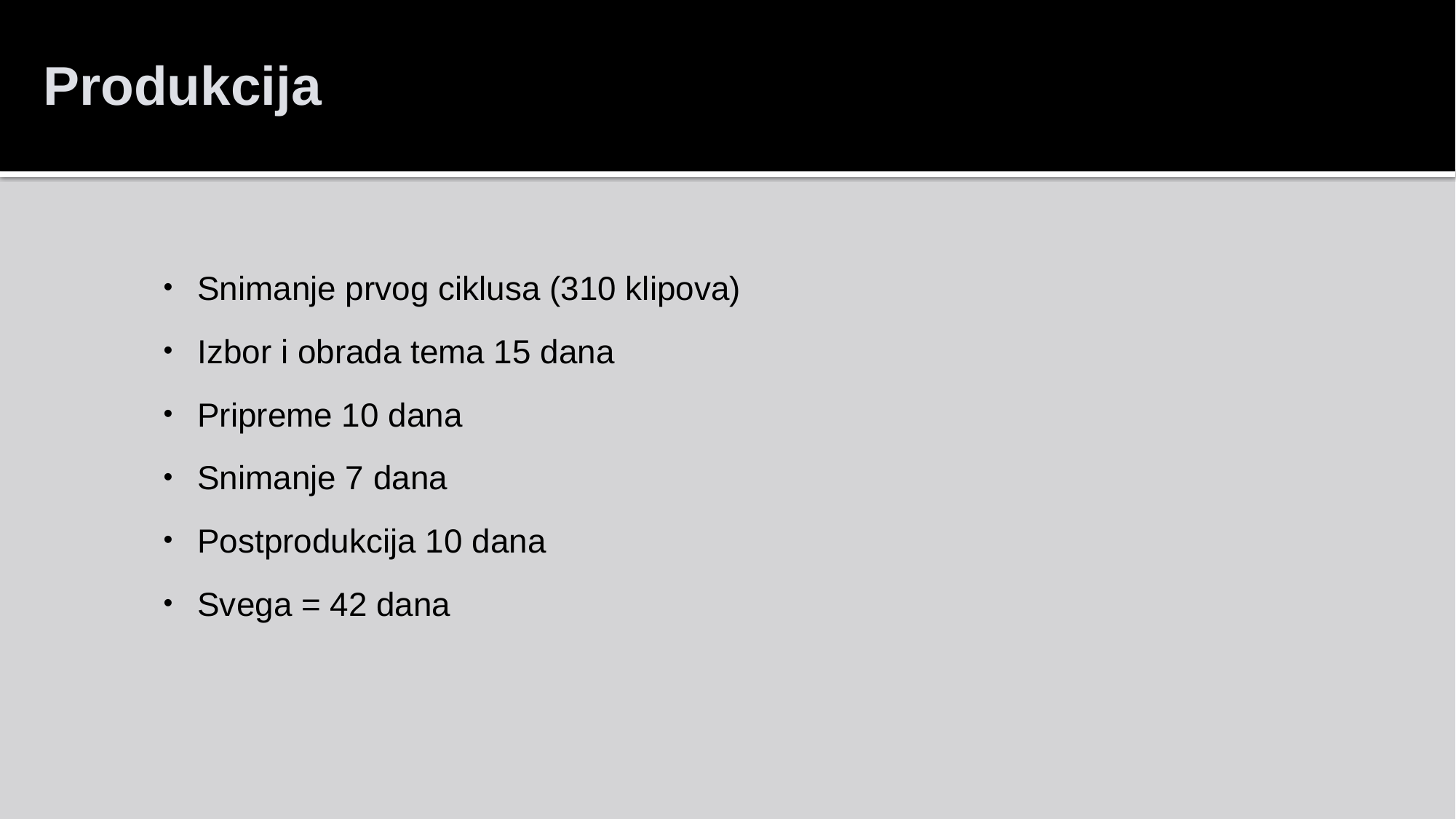

Produkcija

Snimanje prvog ciklusa (310 klipova)
Izbor i obrada tema 15 dana
Pripreme 10 dana
Snimanje 7 dana
Postprodukcija 10 dana
Svega = 42 dana